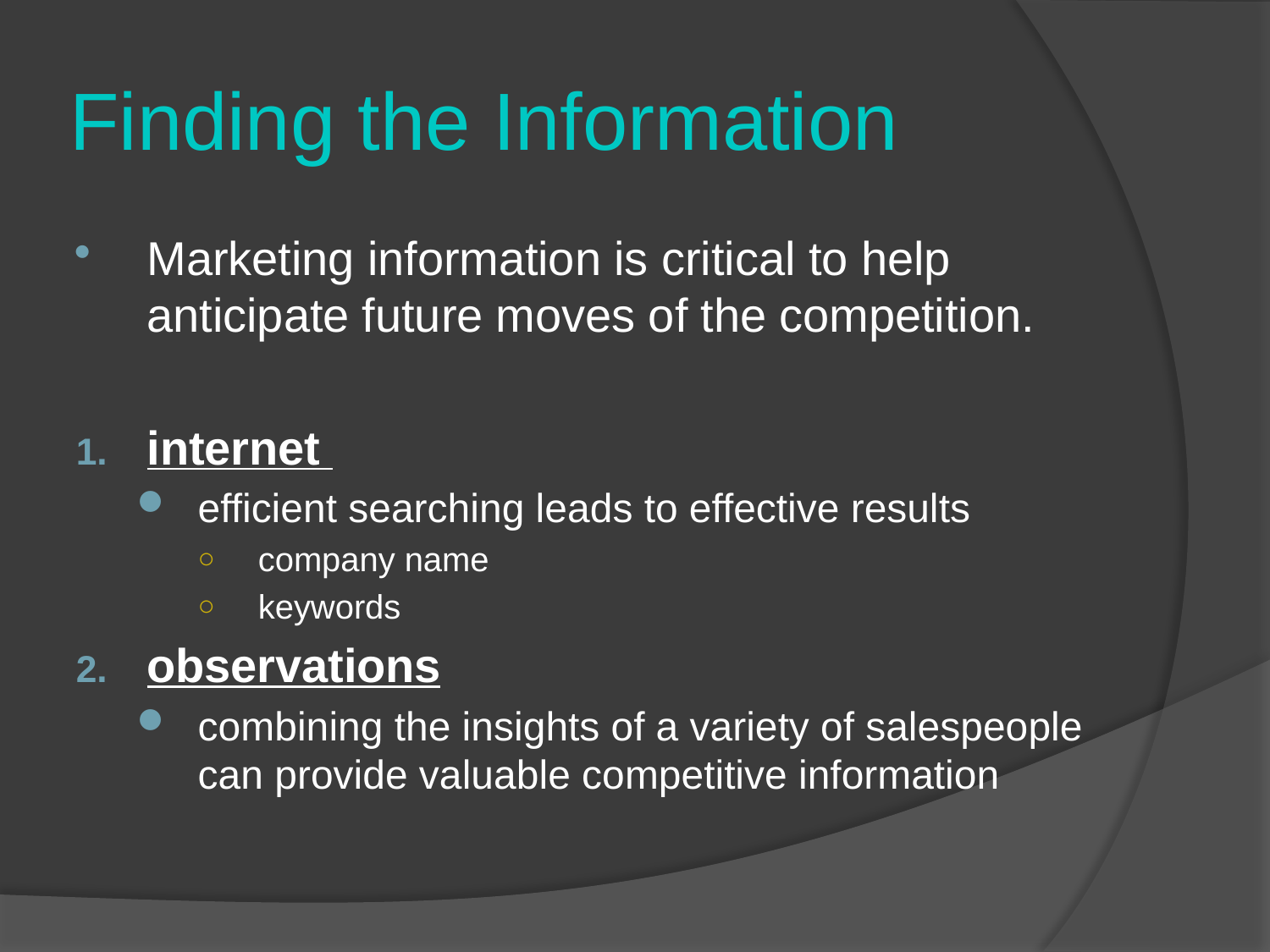

# Finding the Information
Marketing information is critical to help anticipate future moves of the competition.

internet
efficient searching leads to effective results
 company name
 keywords
observations
combining the insights of a variety of salespeople can provide valuable competitive information